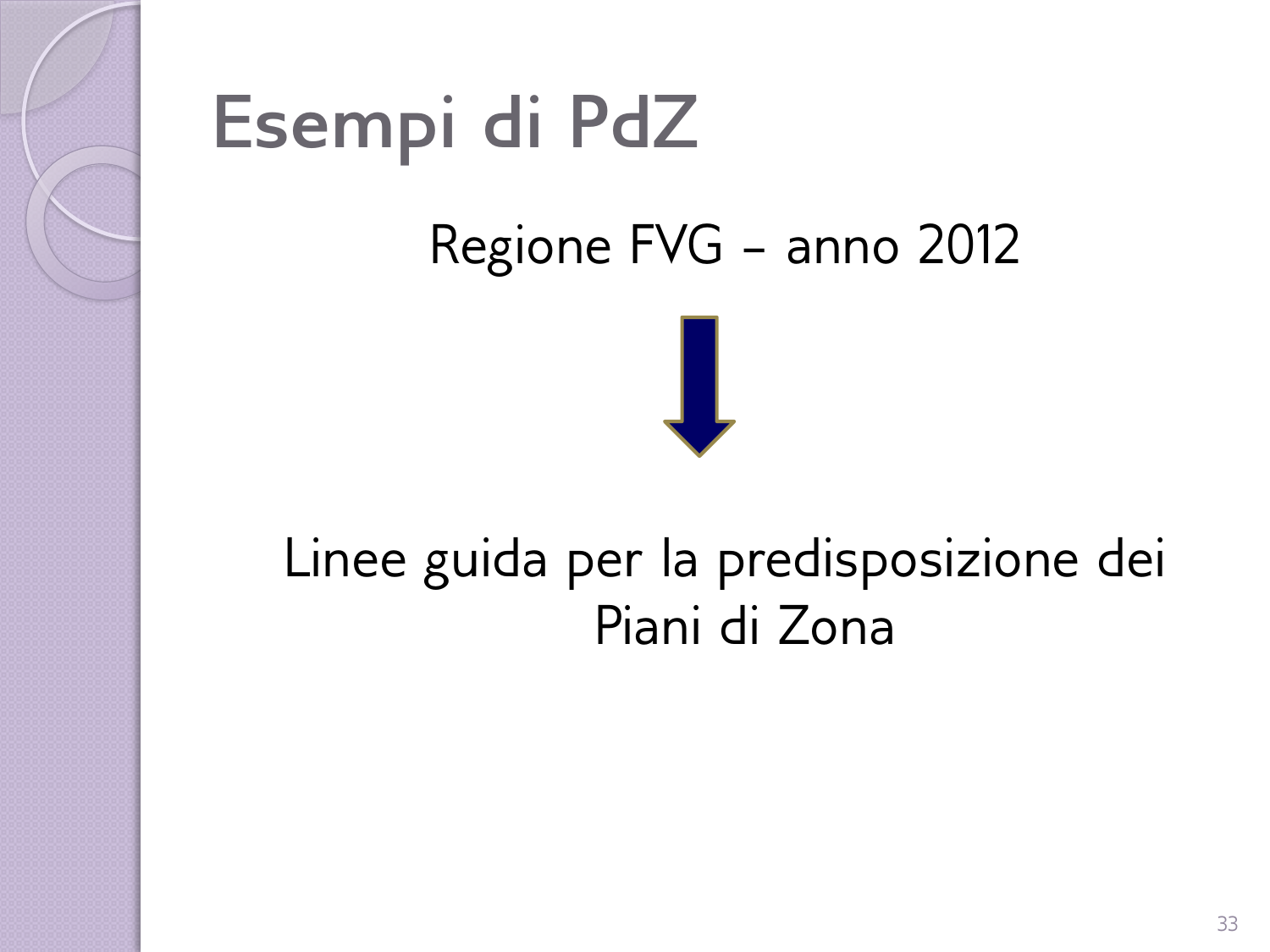

# Esempi di PdZ
Regione FVG – anno 2012

Linee guida per la predisposizione dei Piani di Zona

33